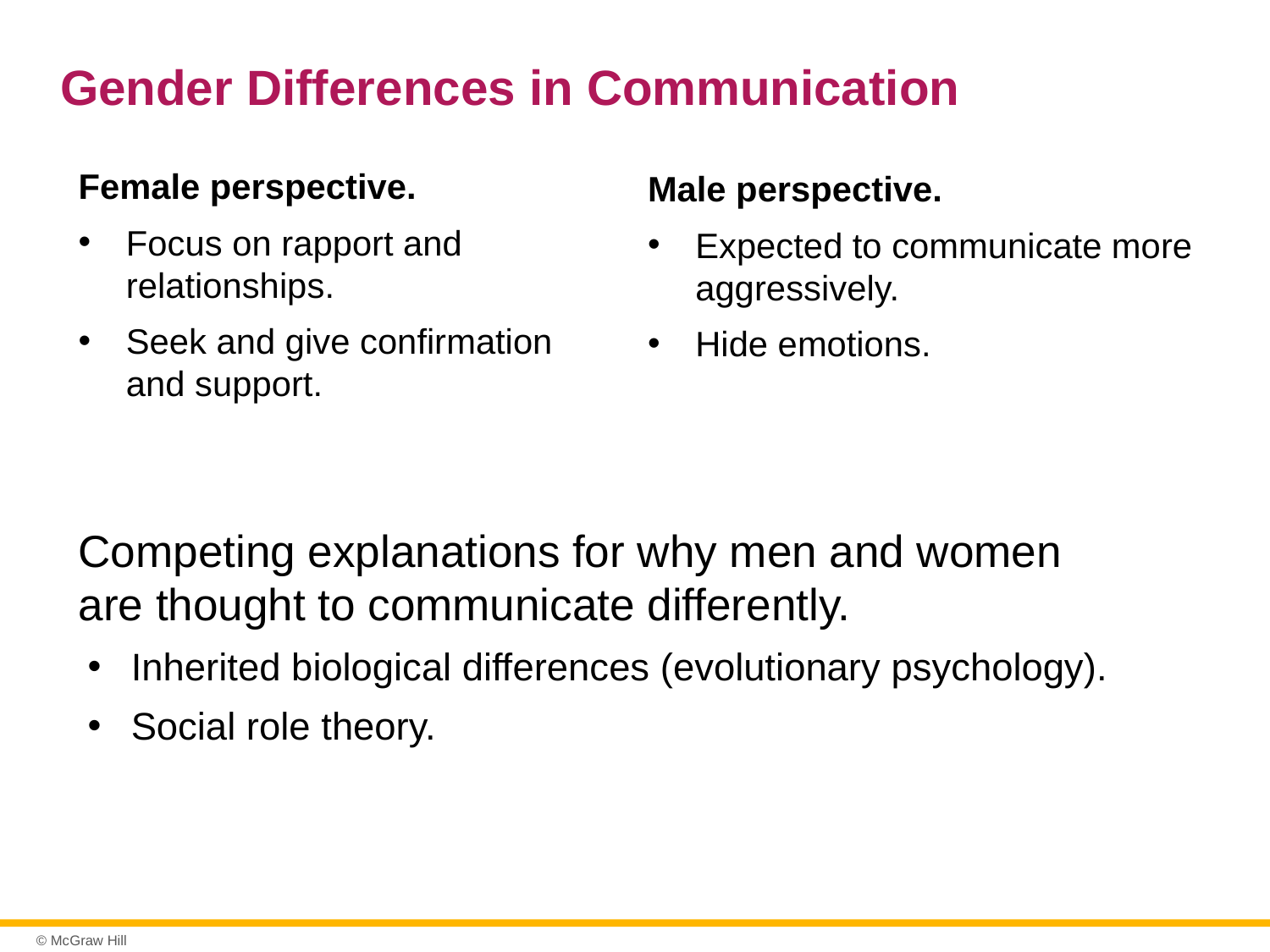

# Gender Differences in Communication
Female perspective.
Focus on rapport and relationships.
Seek and give confirmation and support.
Male perspective.
Expected to communicate more aggressively.
Hide emotions.
Competing explanations for why men and women are thought to communicate differently.
Inherited biological differences (evolutionary psychology).
Social role theory.